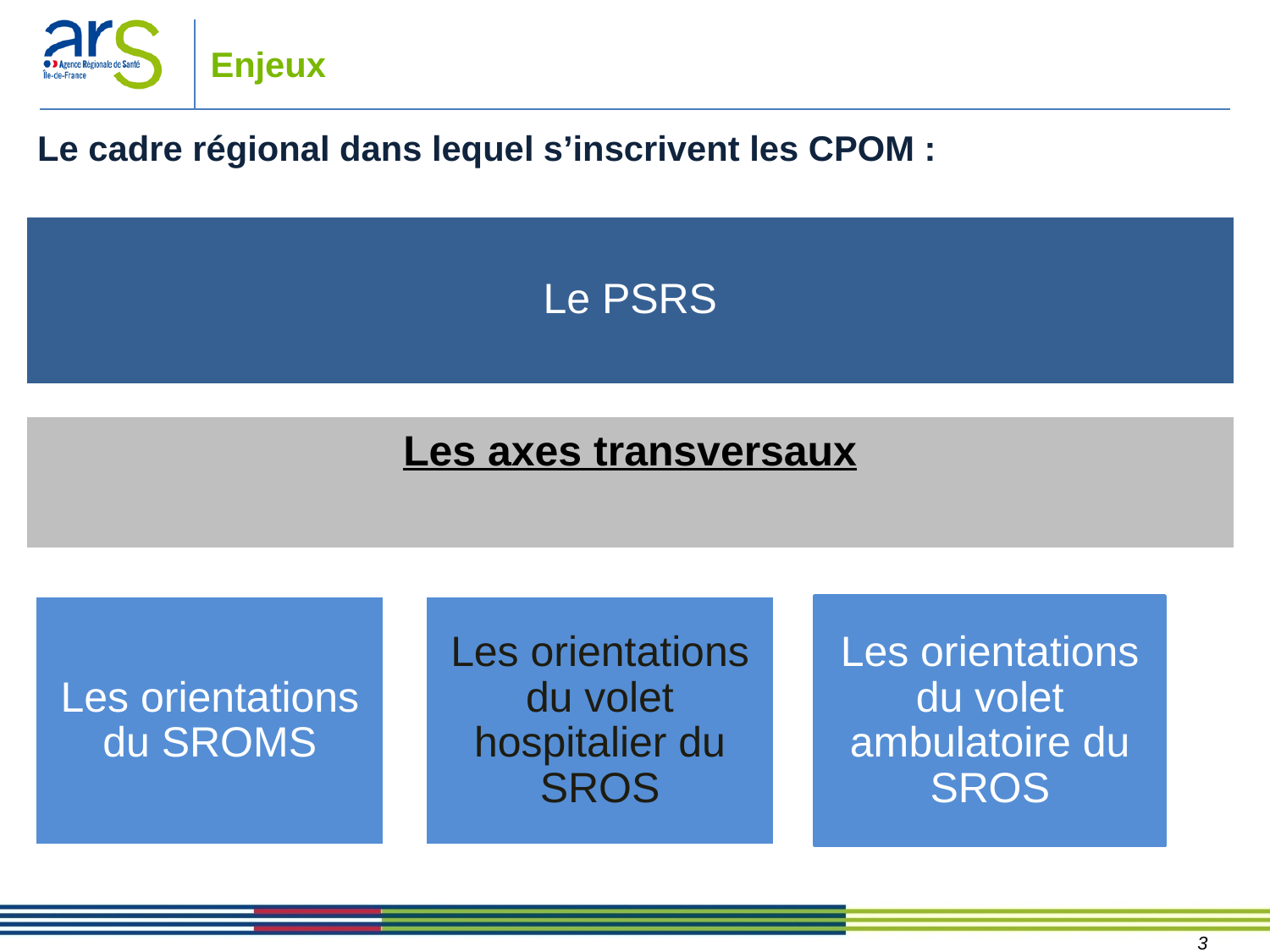

Enjeux
Le cadre régional dans lequel s’inscrivent les CPOM :
Le PSRS
Les orientations du SROMS
Les orientations du volet ambulatoire du SROS
Les orientations du volet hospitalier du SROS
Les axes transversaux